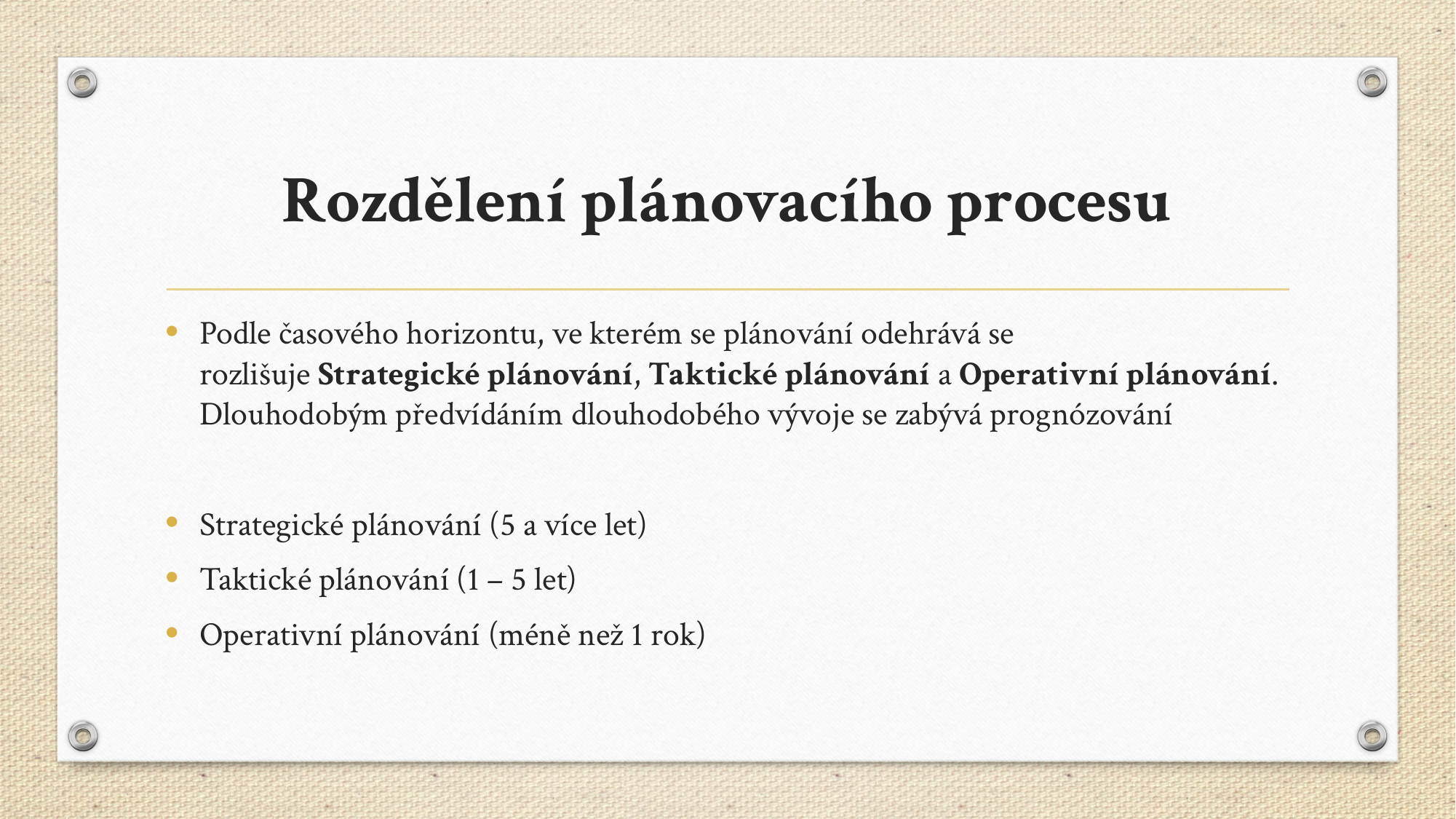

# Rozdělení plánovacího procesu
Podle časového horizontu, ve kterém se plánování odehrává se rozlišuje Strategické plánování, Taktické plánování a Operativní plánování. Dlouhodobým předvídáním dlouhodobého vývoje se zabývá prognózování

Strategické plánování (5 a více let)
Taktické plánování (1 – 5 let)
Operativní plánování (méně než 1 rok)